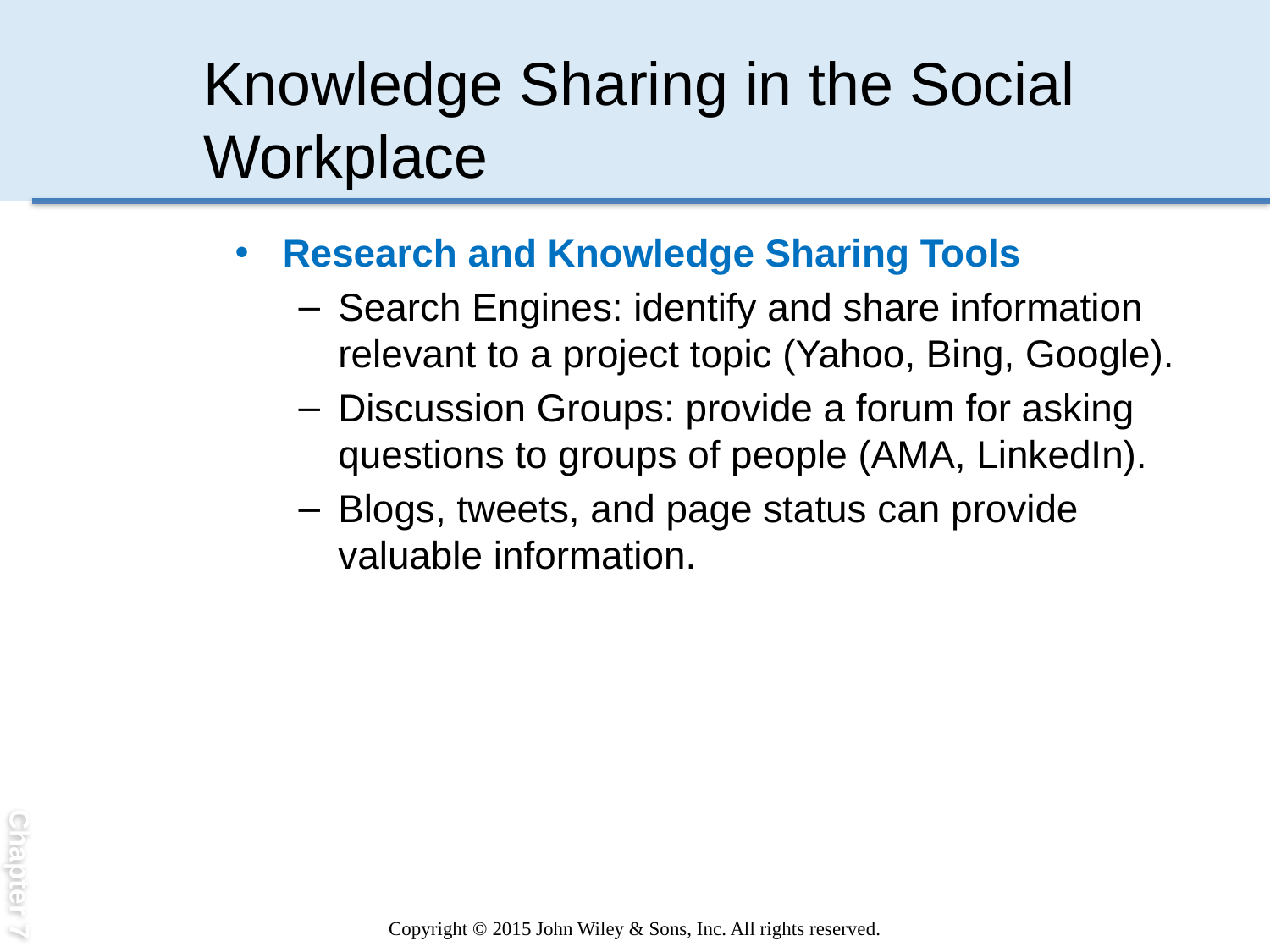

Chapter 7
# Knowledge Sharing in the Social Workplace
Research and Knowledge Sharing Tools
Search Engines: identify and share information relevant to a project topic (Yahoo, Bing, Google).
Discussion Groups: provide a forum for asking questions to groups of people (AMA, LinkedIn).
Blogs, tweets, and page status can provide valuable information.